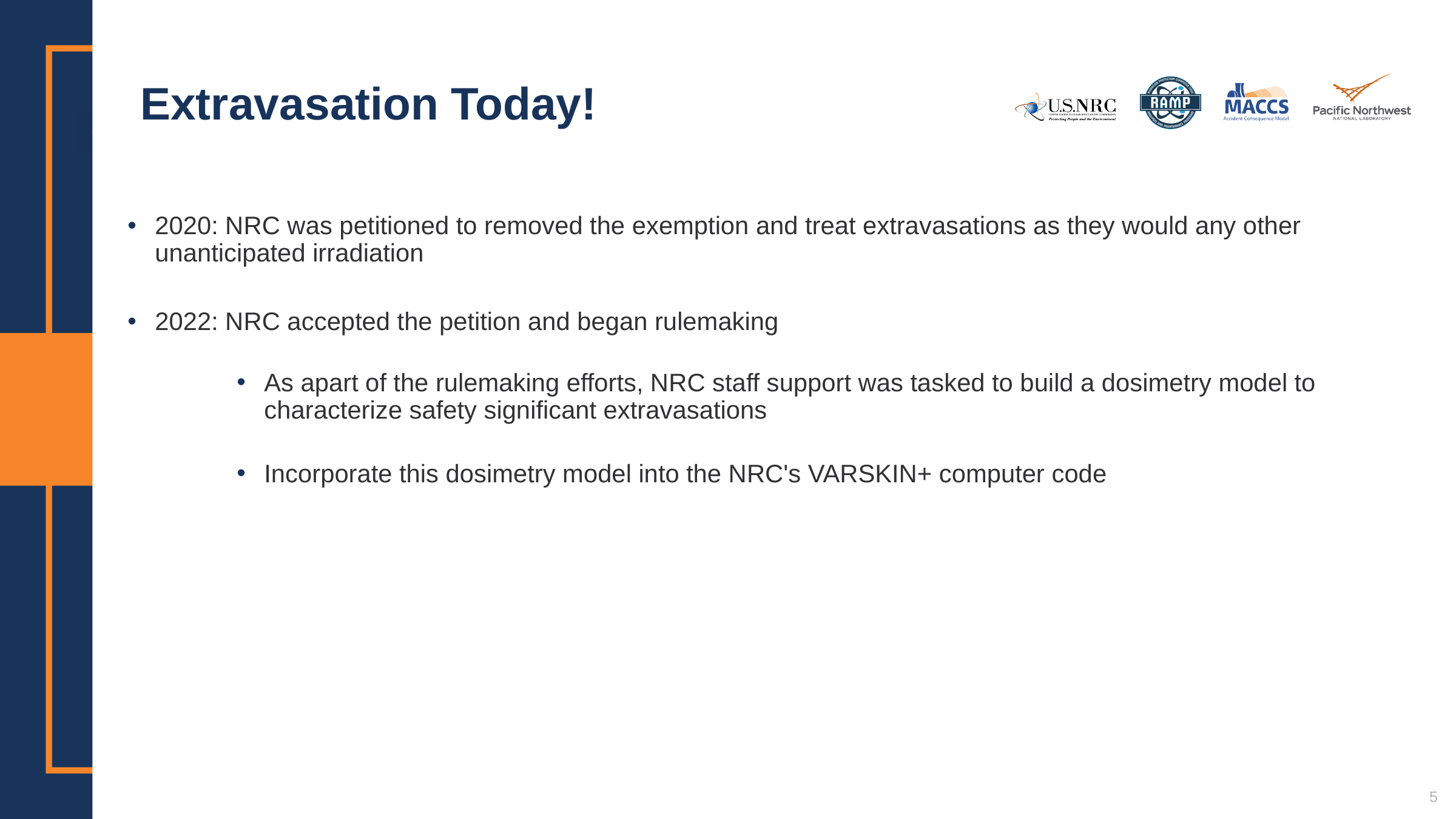

# Extravasation Today!
2020: NRC was petitioned to removed the exemption and treat extravasations as they would any other unanticipated irradiation

2022: NRC accepted the petition and began rulemaking

As apart of the rulemaking efforts, NRC staff support was tasked to build a dosimetry model to characterize safety significant extravasations

Incorporate this dosimetry model into the NRC's VARSKIN+ computer code

5